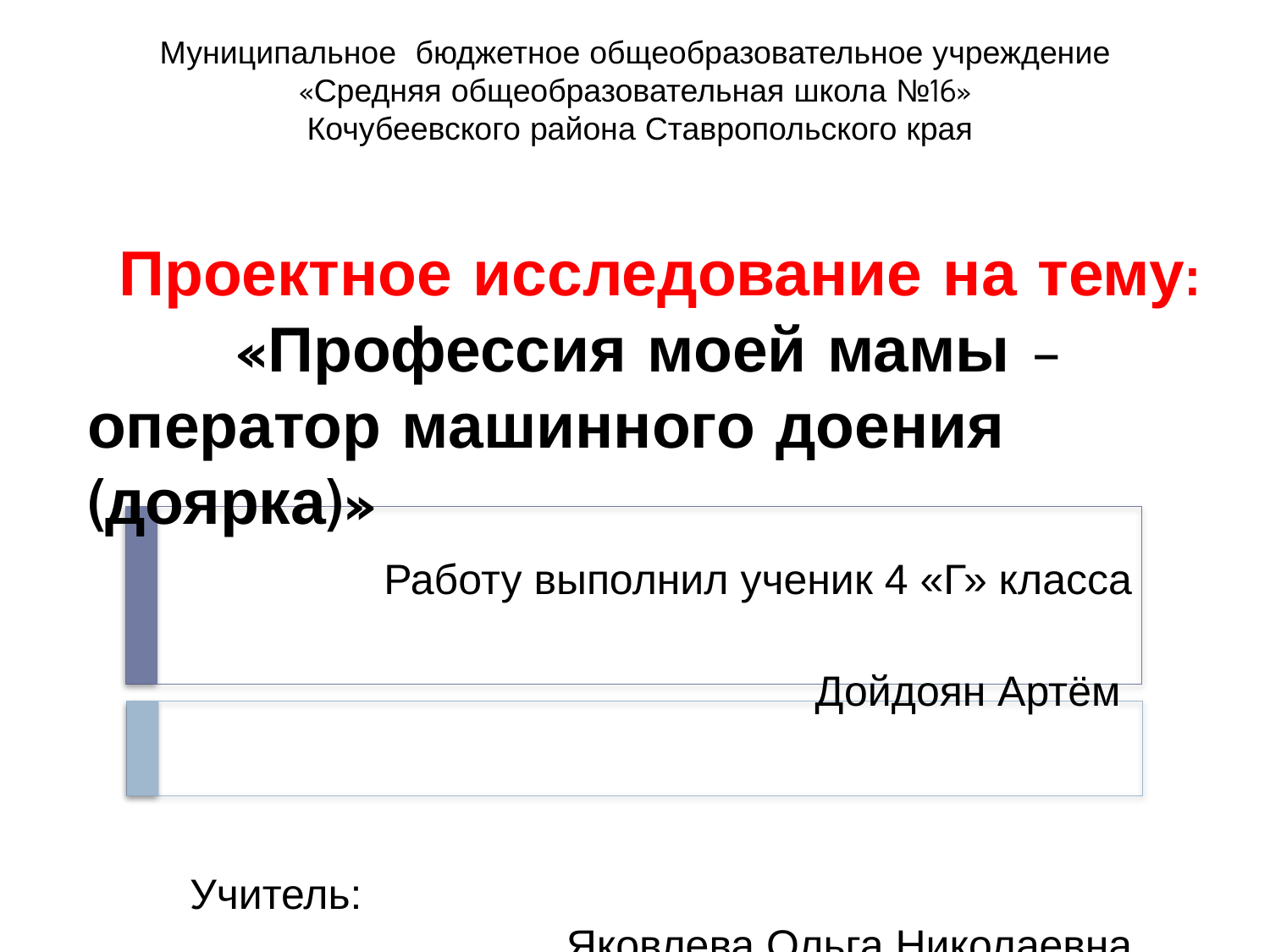

Муниципальное  бюджетное общеобразовательное учреждение
«Средняя общеобразовательная школа №16»
Кочубеевского района Ставропольского края
Проектное исследование на тему:
«Профессия моей мамы –
оператор машинного доения (доярка)»

#
 Работу выполнил ученик 4 «Г» класса
                                                                      Дойдоян Артём
                                                                            Учитель:                                                                  Яковлева Ольга Николаевна

2018 год